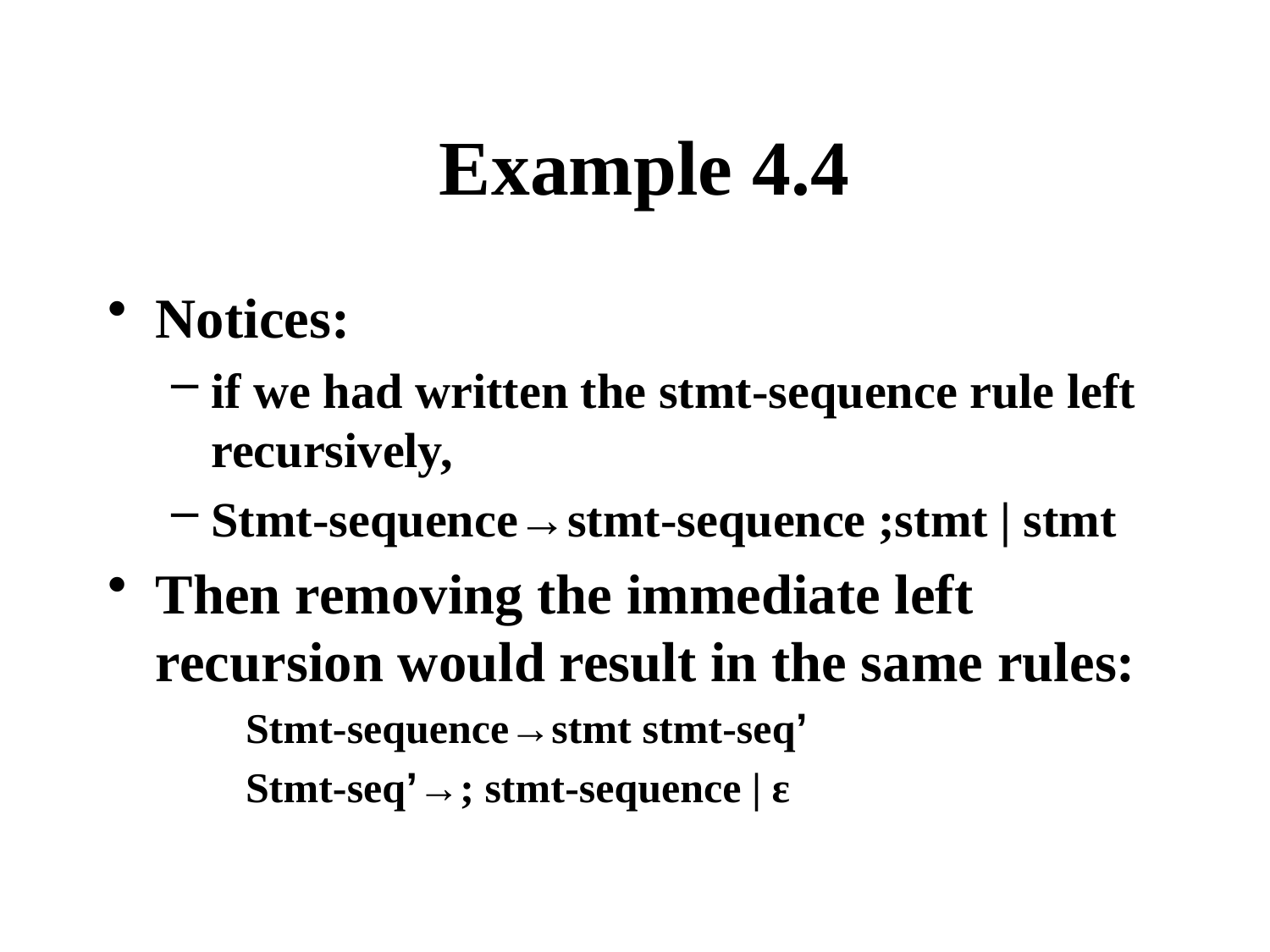

# Example 4.4
Notices:
if we had written the stmt-sequence rule left recursively,
Stmt-sequence→stmt-sequence ;stmt | stmt
Then removing the immediate left recursion would result in the same rules:
 Stmt-sequence→stmt stmt-seq’
 Stmt-seq’→; stmt-sequence | ε